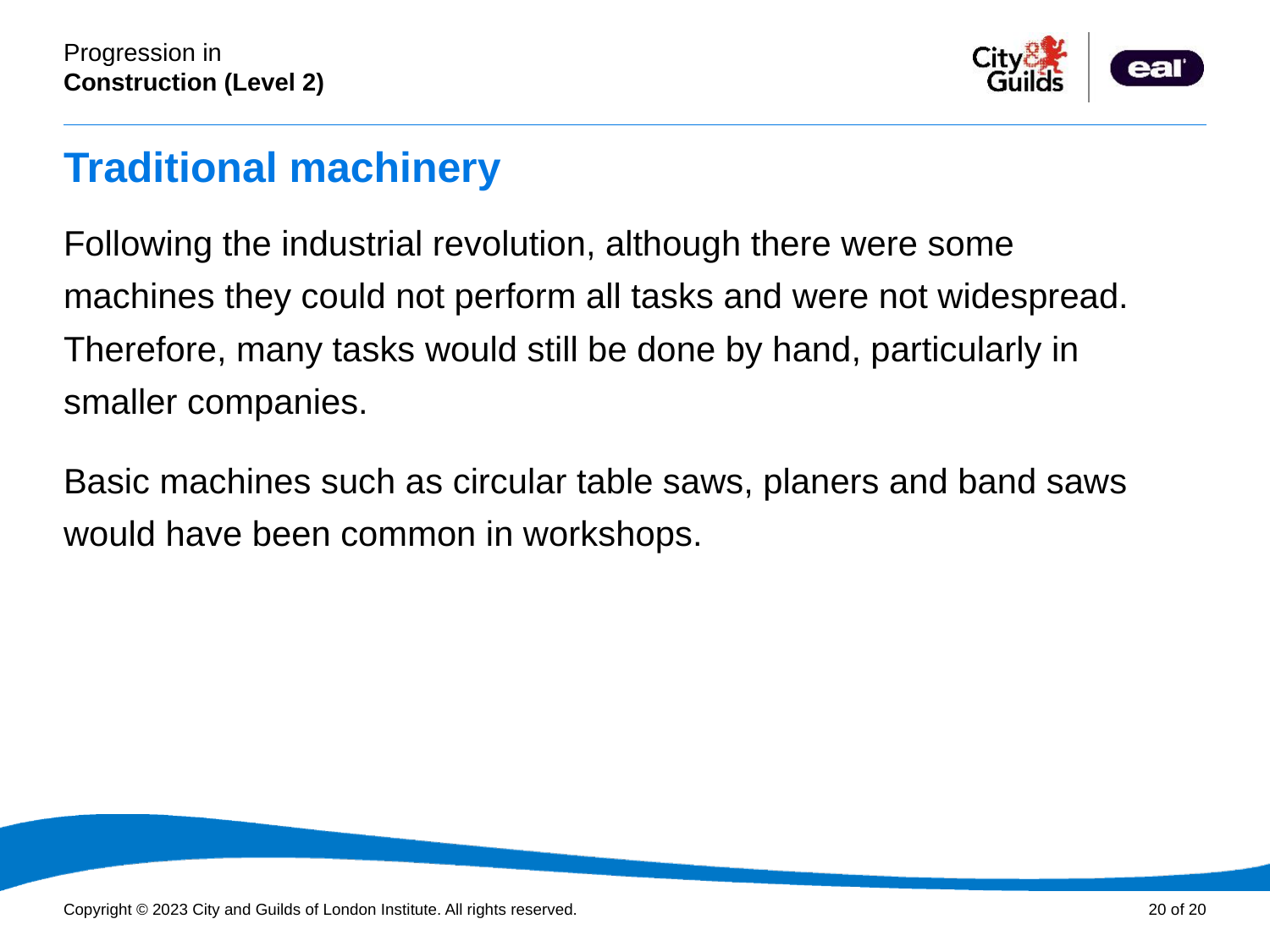

# Traditional machinery
Following the industrial revolution, although there were some machines they could not perform all tasks and were not widespread. Therefore, many tasks would still be done by hand, particularly in smaller companies.
Basic machines such as circular table saws, planers and band saws would have been common in workshops.